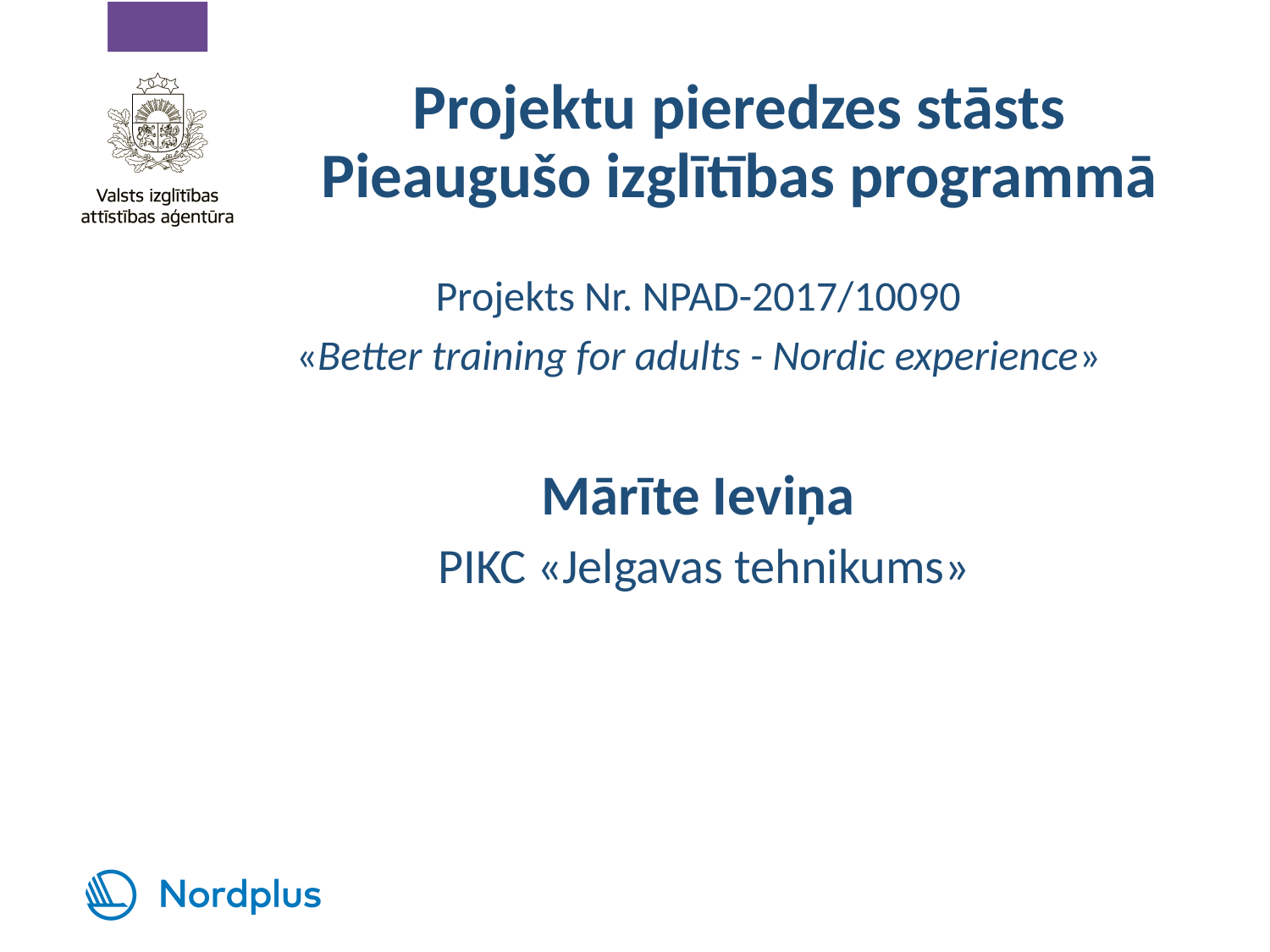

# Projektu pieredzes stāsts Pieaugušo izglītības programmā
Projekts Nr. NPAD-2017/10090
«Better training for adults - Nordic experience»

Mārīte Ieviņa
 PIKC «Jelgavas tehnikums»